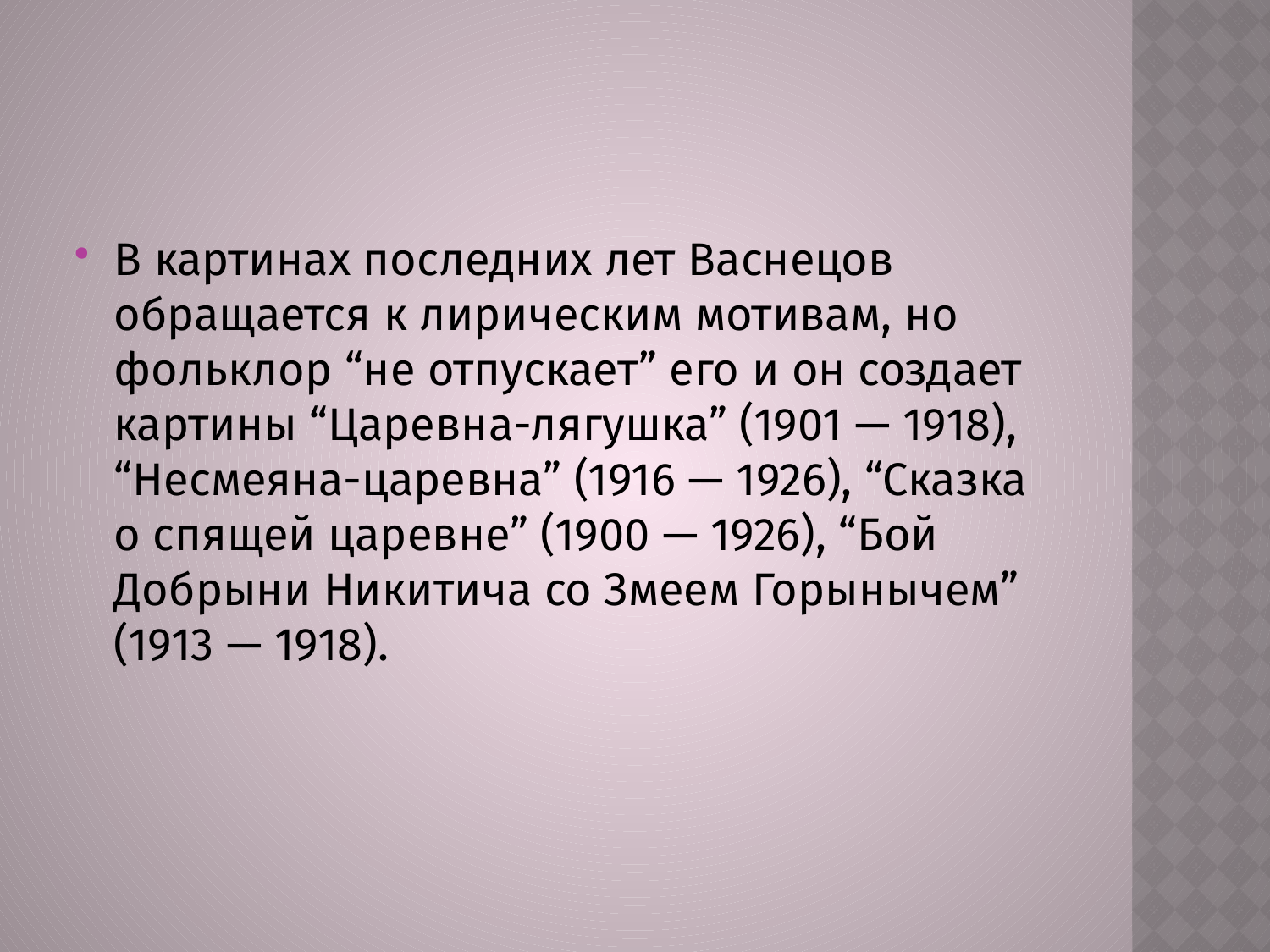

В картинах последних лет Васнецов обращается к лирическим мотивам, но фольклор “не отпускает” его и он создает картины “Царевна-лягушка” (1901 — 1918), “Несмеяна-царевна” (1916 — 1926), “Сказка о спящей царевне” (1900 — 1926), “Бой Добрыни Никитича со Змеем Горынычем” (1913 — 1918).